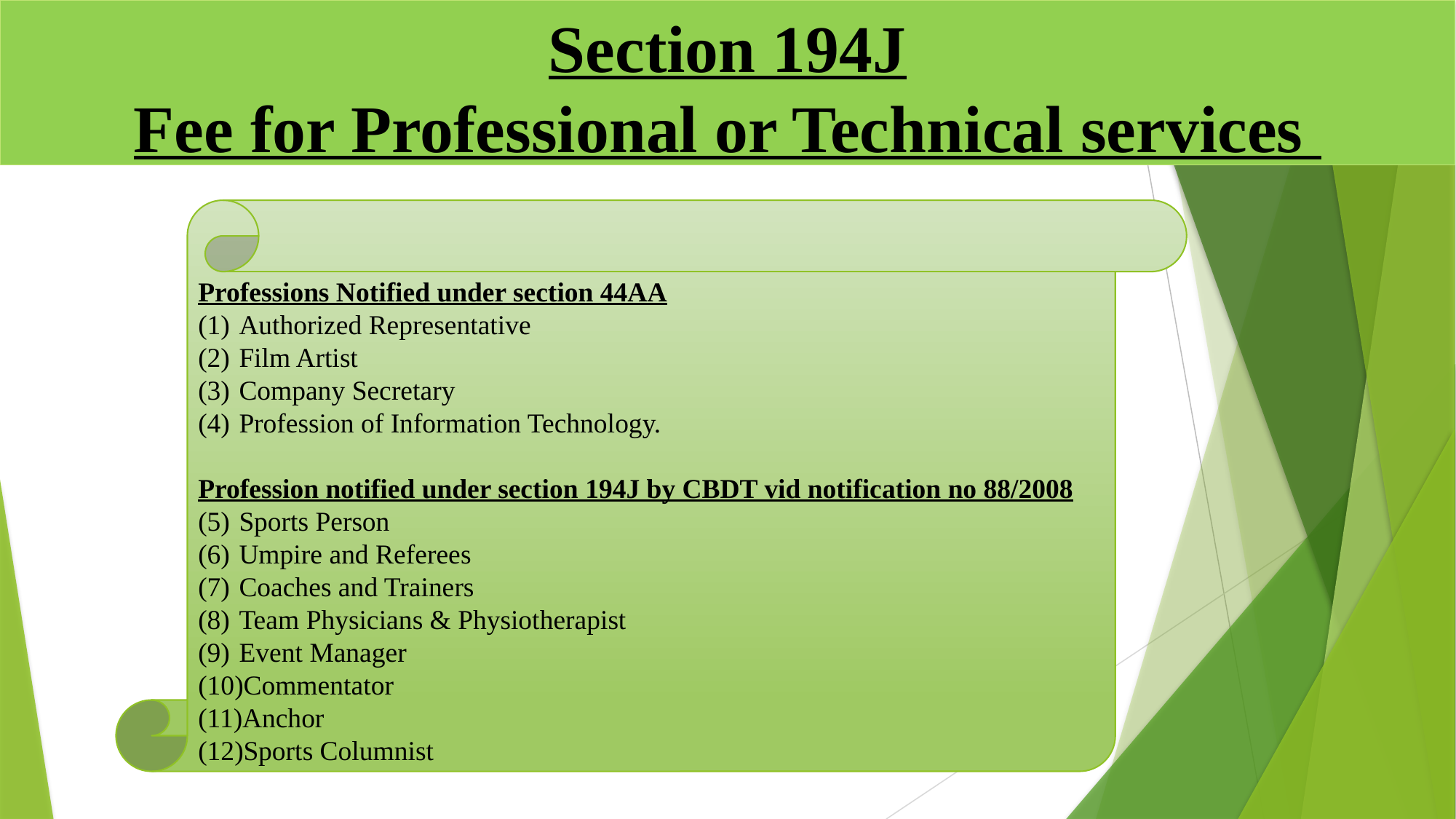

# Section 194J Fee for Professional or Technical services

Professions Notified under section 44AA
Authorized Representative
Film Artist
Company Secretary
Profession of Information Technology.

Profession notified under section 194J by CBDT vid notification no 88/2008
Sports Person
Umpire and Referees
Coaches and Trainers
Team Physicians & Physiotherapist
Event Manager
Commentator
Anchor
Sports Columnist